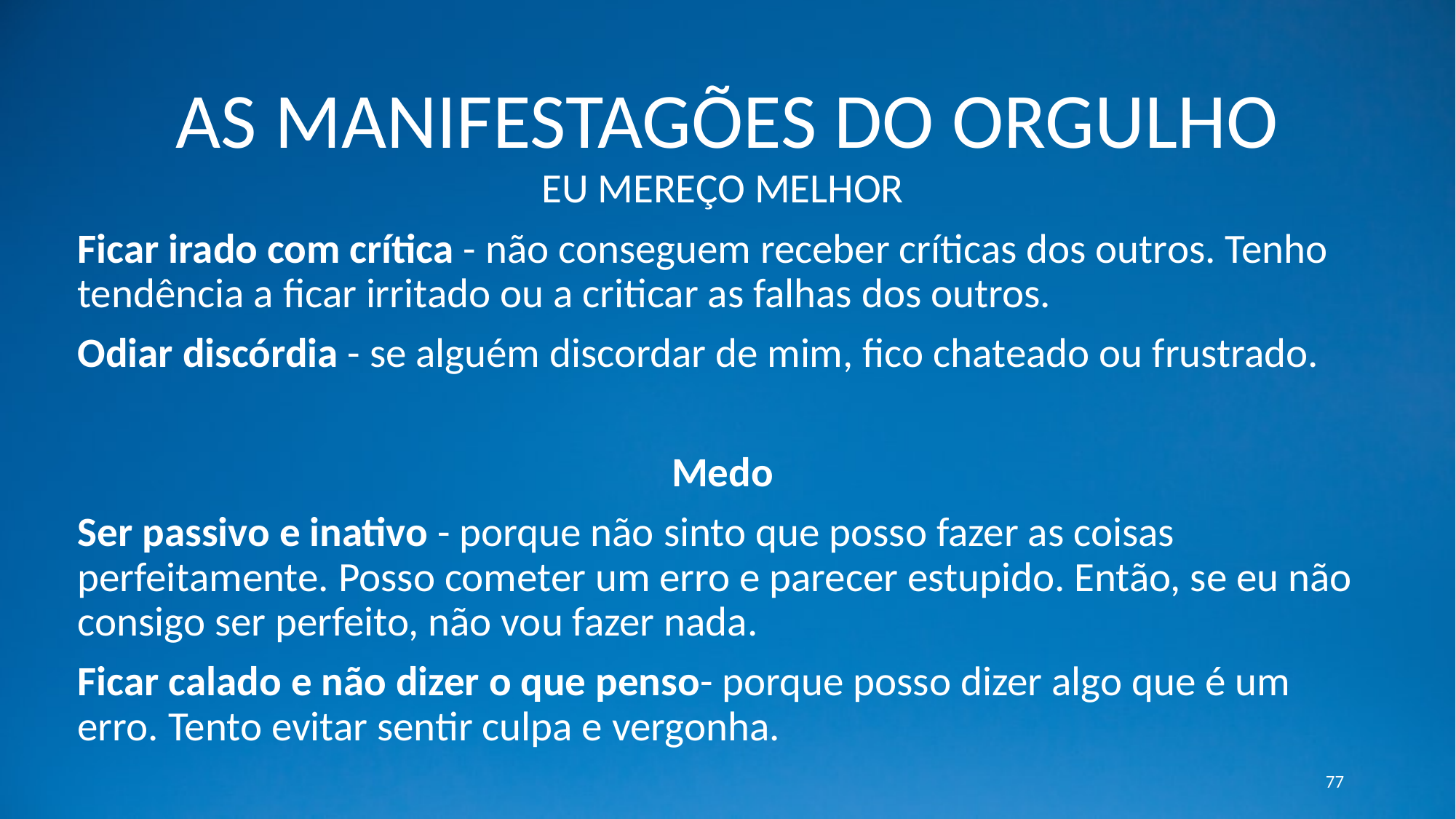

# AS MANIFESTAGÕES DO ORGULHO
EU MEREÇO MELHOR
Ficar irado com crítica - não conseguem receber críticas dos outros. Tenho tendência a ficar irritado ou a criticar as falhas dos outros.
Odiar discórdia - se alguém discordar de mim, fico chateado ou frustrado.

Medo
Ser passivo e inativo - porque não sinto que posso fazer as coisas perfeitamente. Posso cometer um erro e parecer estupido. Então, se eu não consigo ser perfeito, não vou fazer nada.
Ficar calado e não dizer o que penso- porque posso dizer algo que é um erro. Tento evitar sentir culpa e vergonha.

77